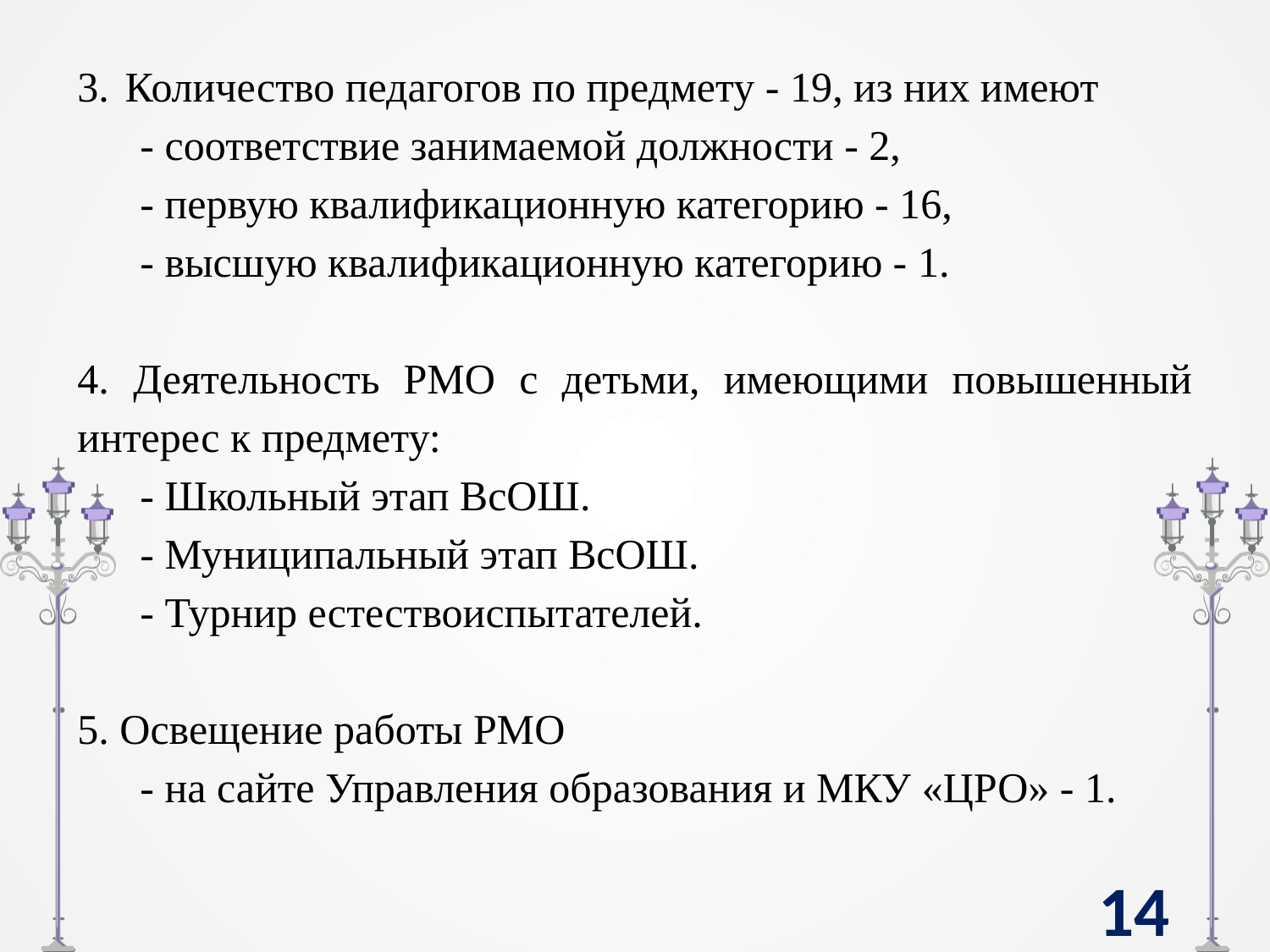

Количество педагогов по предмету - 19, из них имеют
- соответствие занимаемой должности - 2,
- первую квалификационную категорию - 16,
- высшую квалификационную категорию - 1.

4. Деятельность РМО с детьми, имеющими повышенный интерес к предмету:
- Школьный этап ВсОШ.
- Муниципальный этап ВсОШ.
- Турнир естествоиспытателей.

5. Освещение работы РМО
- на сайте Управления образования и МКУ «ЦРО» - 1.
14